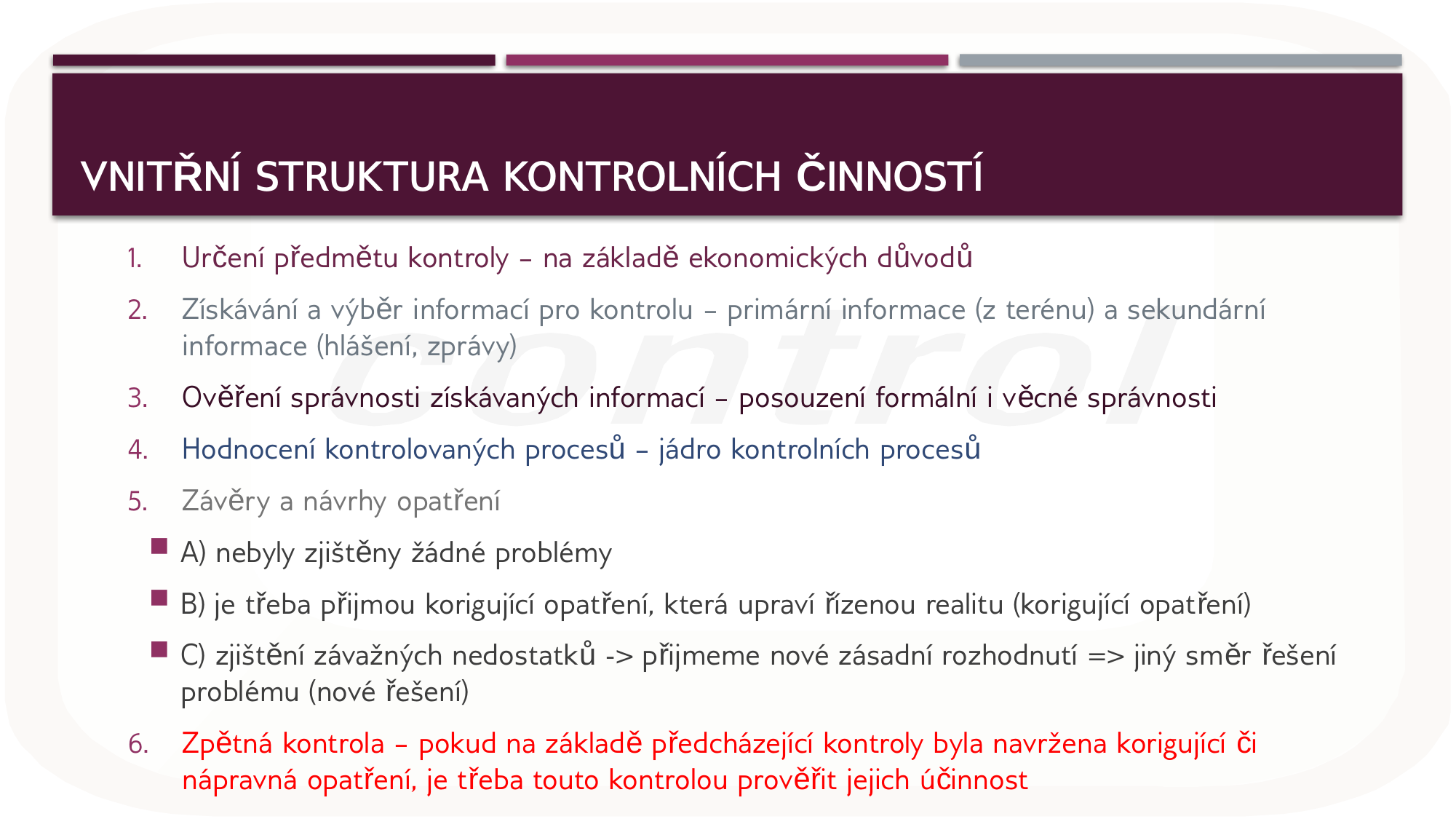

# Vnitřní struktura kontrolních činností
Určení předmětu kontroly – na základě ekonomických důvodů
Získávání a výběr informací pro kontrolu – primární informace (z terénu) a sekundární informace (hlášení, zprávy)
Ověření správnosti získávaných informací – posouzení formální i věcné správnosti
Hodnocení kontrolovaných procesů – jádro kontrolních procesů
Závěry a návrhy opatření
A) nebyly zjištěny žádné problémy
B) je třeba přijmou korigující opatření, která upraví řízenou realitu (korigující opatření)
C) zjištění závažných nedostatků -> přijmeme nové zásadní rozhodnutí => jiný směr řešení problému (nové řešení)
Zpětná kontrola – pokud na základě předcházející kontroly byla navržena korigující či nápravná opatření, je třeba touto kontrolou prověřit jejich účinnost